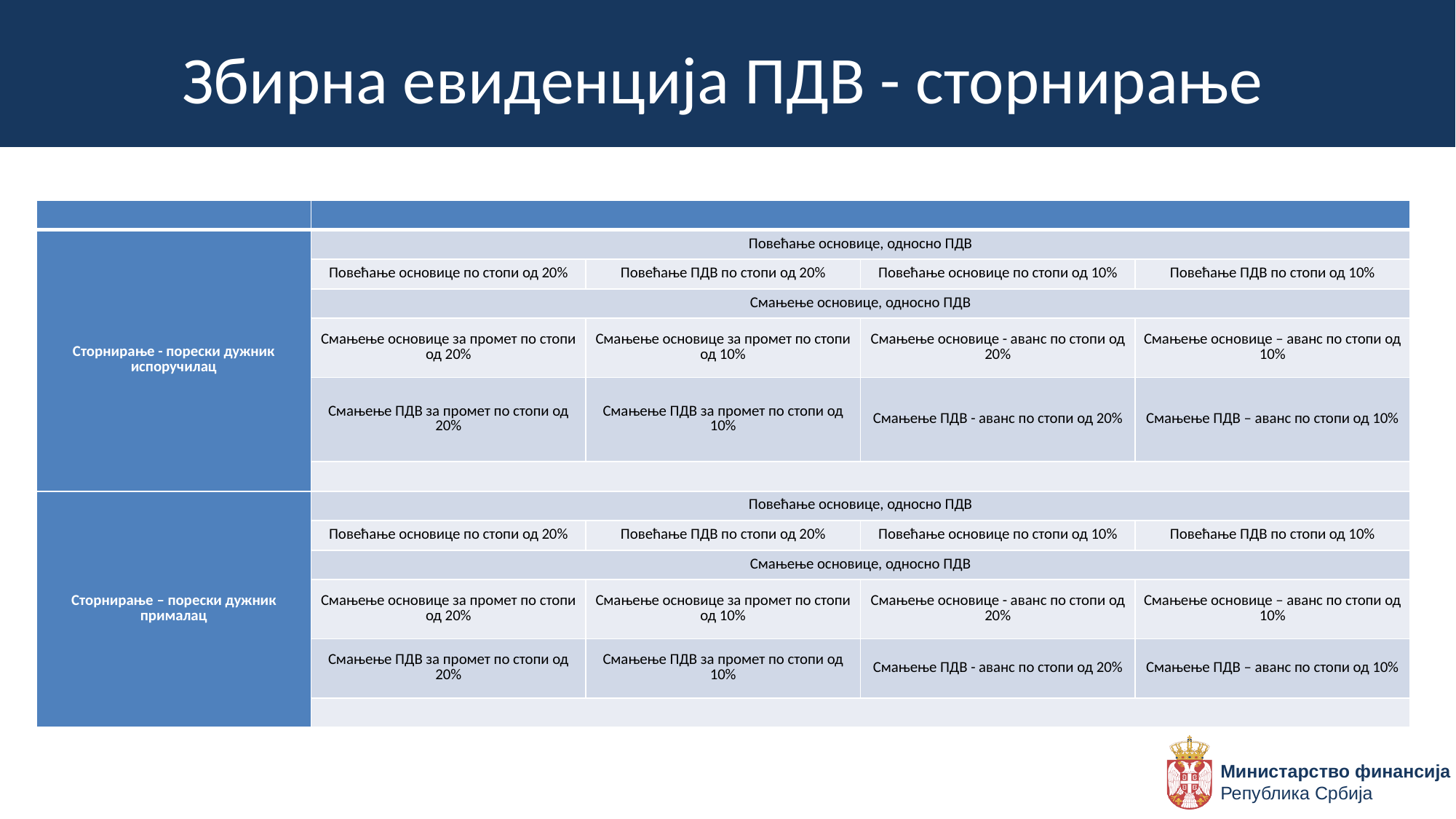

Збирна евиденција ПДВ - сторнирање
|  |  |  |  |  |
| --- | --- | --- | --- | --- |
| Сторнирање - порески дужник испоручилац | Повећање основице, односно ПДВ |  |  |  |
|  | Повећање основице по стопи од 20% | Повећање ПДВ по стопи од 20% | Повећање основице по стопи од 10% | Повећање ПДВ по стопи од 10% |
|  | Смањење основице, односно ПДВ |  |  |  |
|  | Смањење основице за промет по стопи од 20% | Смањење основице за промет по стопи од 10% | Смањење основице - аванс по стопи од 20% | Смањење основице – аванс по стопи од 10% |
|  | Смањење ПДВ за промет по стопи од 20% | Смањење ПДВ за промет по стопи од 10% | Смањење ПДВ - аванс по стопи од 20% | Смањење ПДВ – аванс по стопи од 10% |
|  |  |  |  |  |
| Сторнирање – порески дужник прималац | Повећање основице, односно ПДВ |  |  |  |
|  | Повећање основице по стопи од 20% | Повећање ПДВ по стопи од 20% | Повећање основице по стопи од 10% | Повећање ПДВ по стопи од 10% |
|  | Смањење основице, односно ПДВ |  |  |  |
|  | Смањење основице за промет по стопи од 20% | Смањење основице за промет по стопи од 10% | Смањење основице - аванс по стопи од 20% | Смањење основице – аванс по стопи од 10% |
|  | Смањење ПДВ за промет по стопи од 20% | Смањење ПДВ за промет по стопи од 10% | Смањење ПДВ - аванс по стопи од 20% | Смањење ПДВ – аванс по стопи од 10% |
|  |  |  |  |  |

Министарство финансија
Република Србија